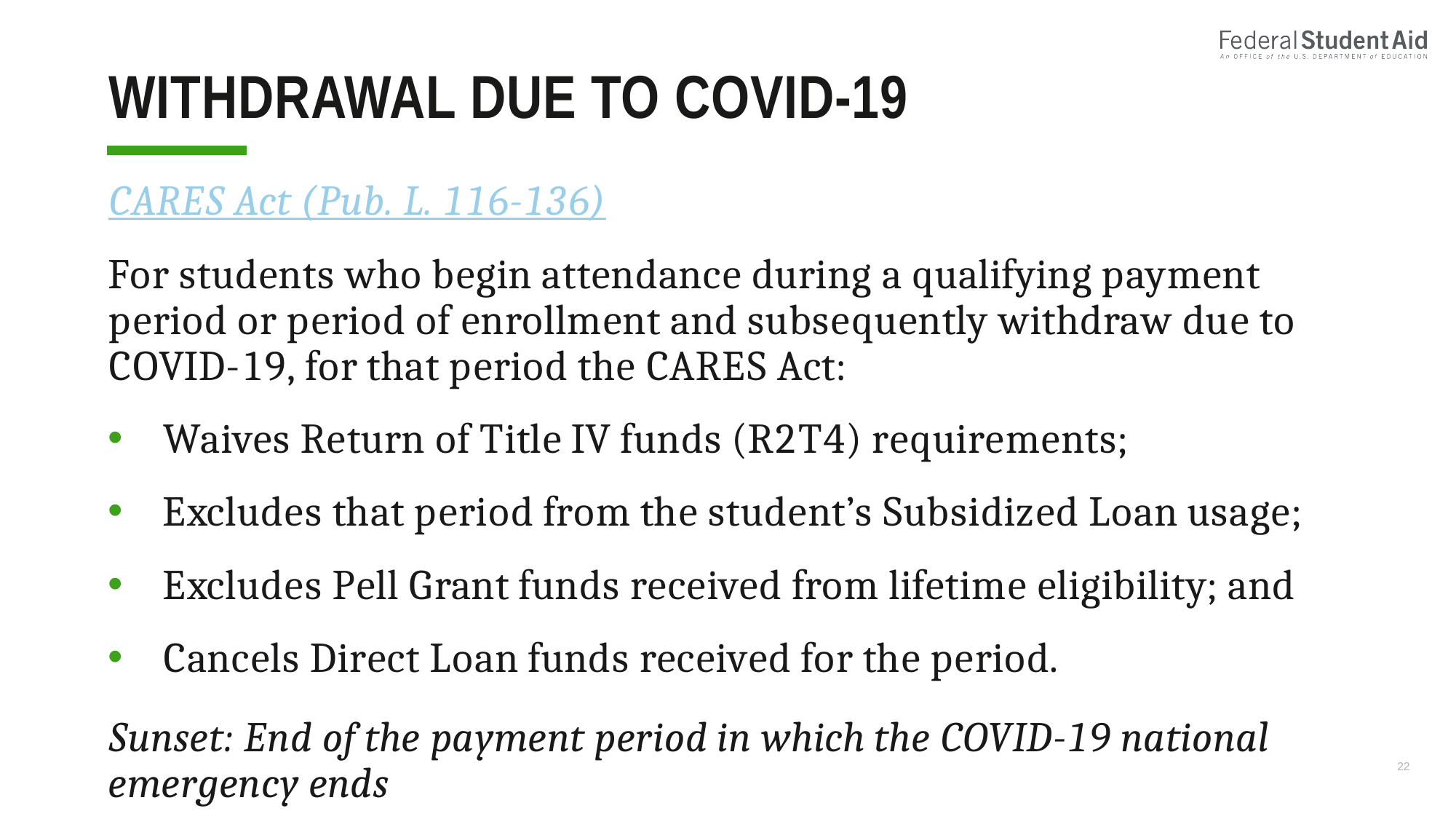

# Withdrawal due to covid-19
CARES Act (Pub. L. 116-136)
For students who begin attendance during a qualifying payment period or period of enrollment and subsequently withdraw due to COVID-19, for that period the CARES Act:
Waives Return of Title IV funds (R2T4) requirements;
Excludes that period from the student’s Subsidized Loan usage;
Excludes Pell Grant funds received from lifetime eligibility; and
Cancels Direct Loan funds received for the period.
Sunset: End of the payment period in which the COVID-19 national emergency ends

22